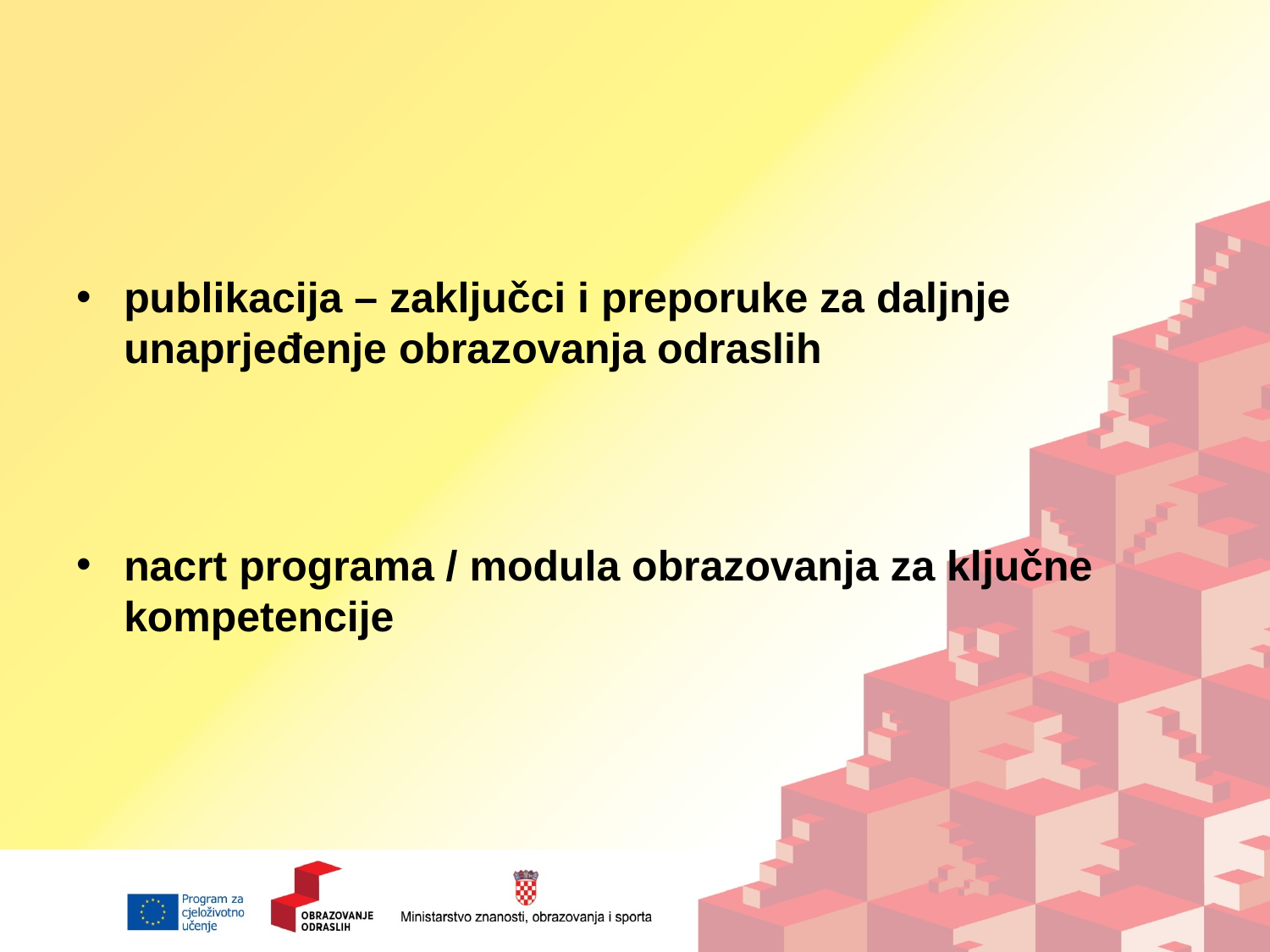

#
publikacija – zaključci i preporuke za daljnje unaprjeđenje obrazovanja odraslih

nacrt programa / modula obrazovanja za ključne kompetencije